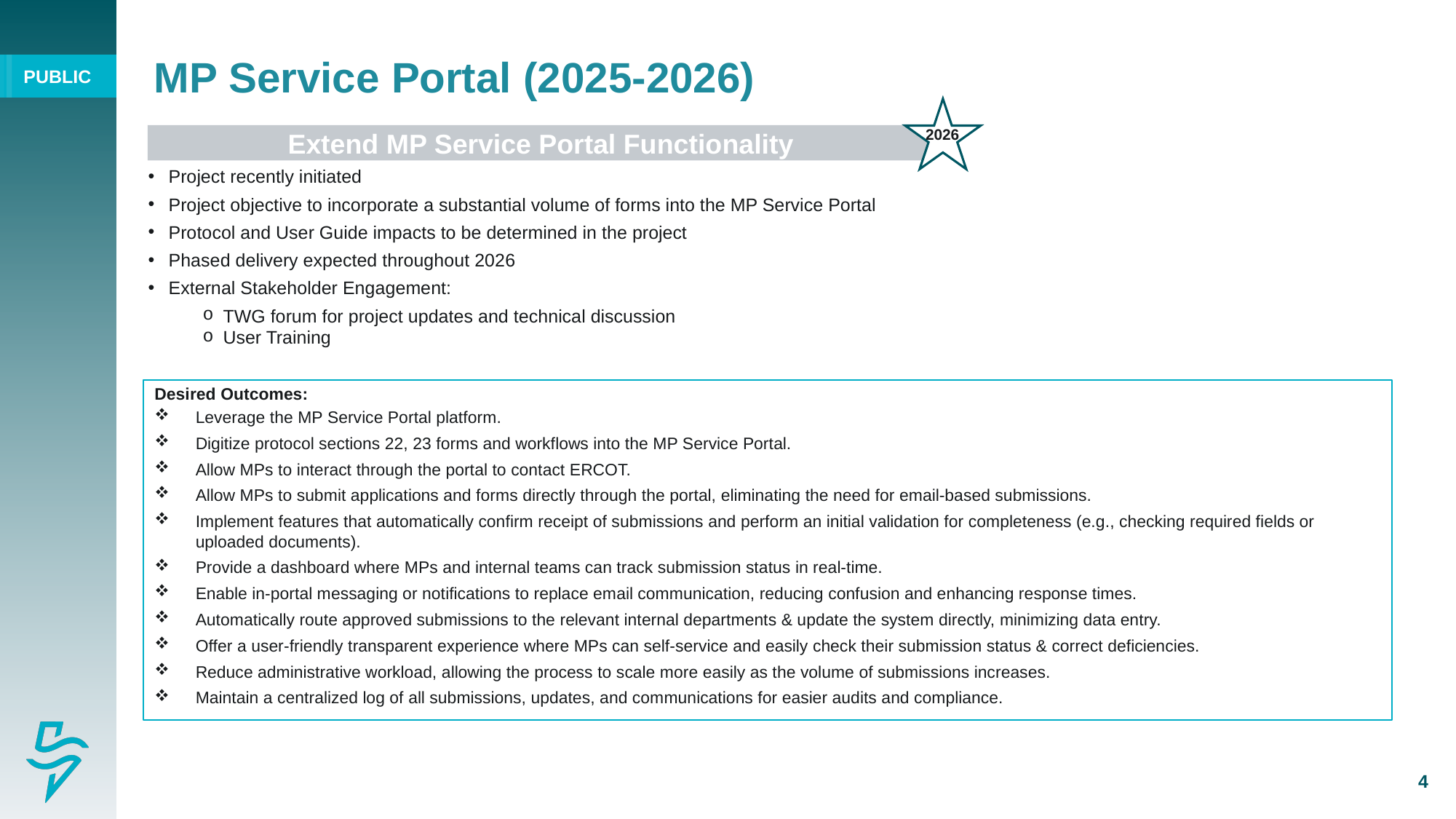

# MP Service Portal (2025-2026)

2026
Extend MP Service Portal Functionality
Project recently initiated
Project objective to incorporate a substantial volume of forms into the MP Service Portal
Protocol and User Guide impacts to be determined in the project
Phased delivery expected throughout 2026
External Stakeholder Engagement:
TWG forum for project updates and technical discussion
User Training
Desired Outcomes:
Leverage the MP Service Portal platform.
Digitize protocol sections 22, 23 forms and workflows into the MP Service Portal.
Allow MPs to interact through the portal to contact ERCOT.
Allow MPs to submit applications and forms directly through the portal, eliminating the need for email-based submissions.
Implement features that automatically confirm receipt of submissions and perform an initial validation for completeness (e.g., checking required fields or uploaded documents).
Provide a dashboard where MPs and internal teams can track submission status in real-time.
Enable in-portal messaging or notifications to replace email communication, reducing confusion and enhancing response times.
Automatically route approved submissions to the relevant internal departments & update the system directly, minimizing data entry.
Offer a user-friendly transparent experience where MPs can self-service and easily check their submission status & correct deficiencies.
Reduce administrative workload, allowing the process to scale more easily as the volume of submissions increases.
Maintain a centralized log of all submissions, updates, and communications for easier audits and compliance.
4